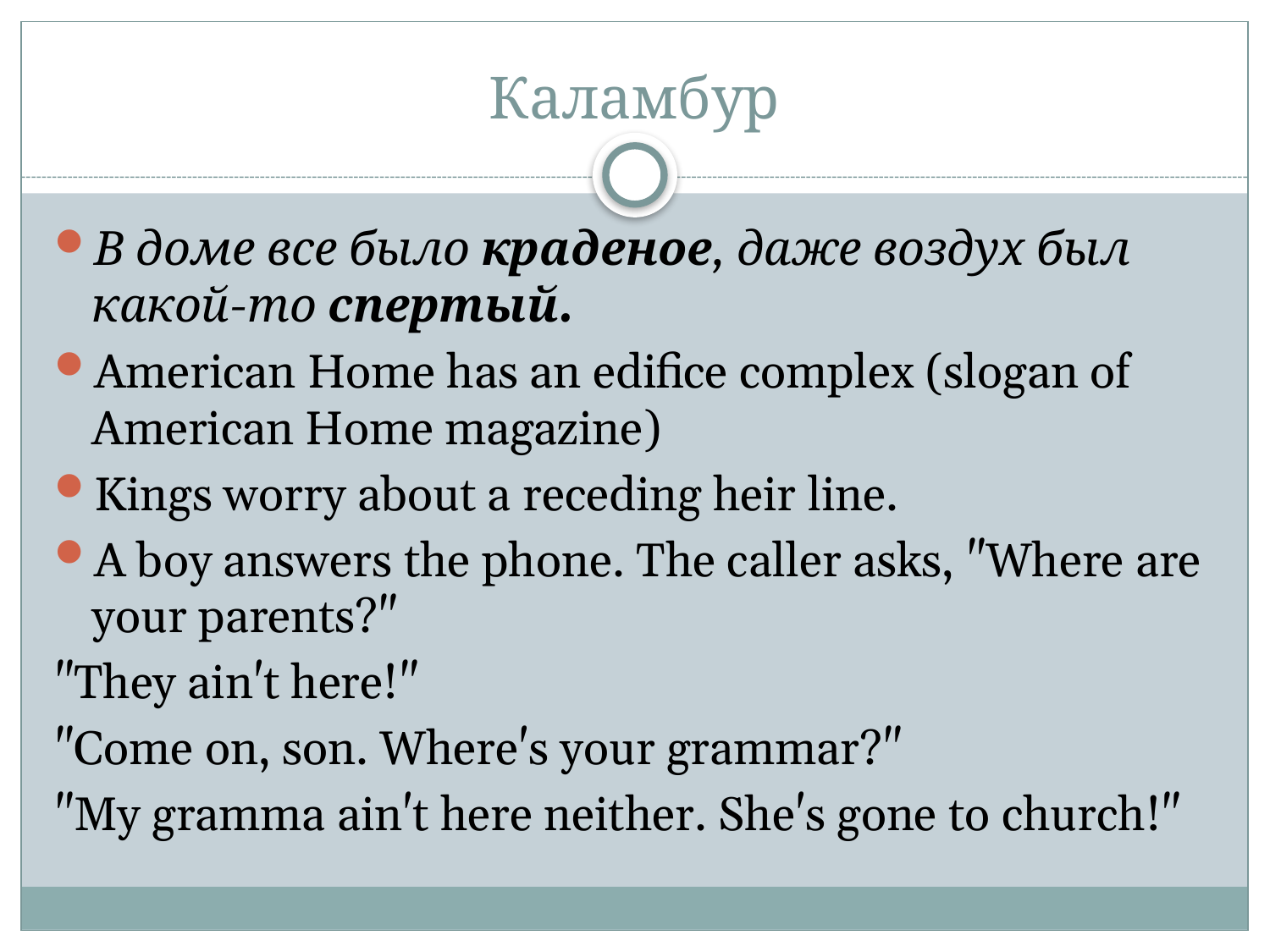

# Каламбур
В доме все было краденое, даже воздух был какой-то спертый.
American Home has an edifice complex (slogan of American Home magazine)
Kings worry about a receding heir line.
A boy answers the phone. The caller asks, "Where are your parents?"
"They ain't here!"
"Come on, son. Where's your grammar?"
"My gramma ain't here neither. She's gone to church!"